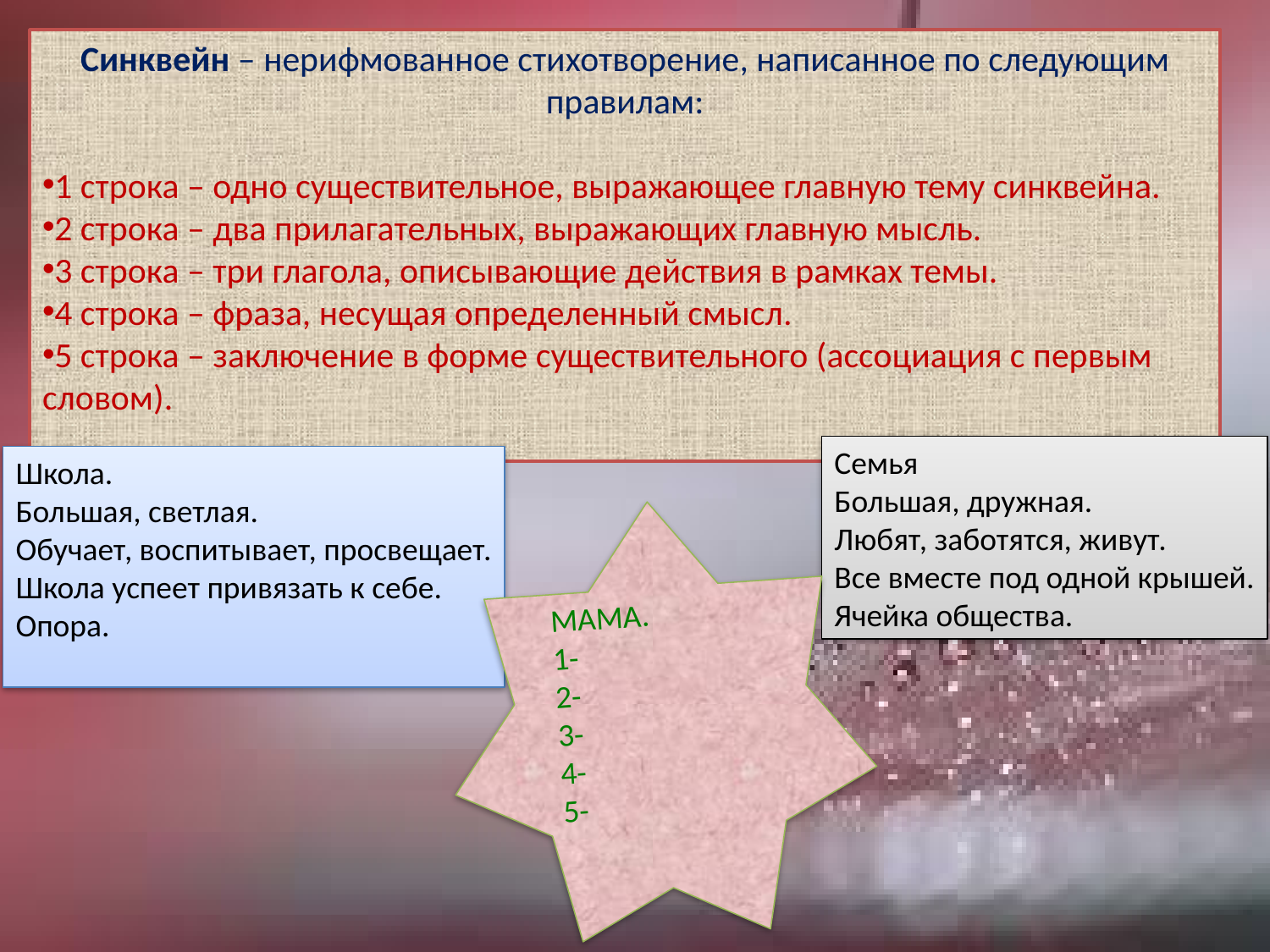

Синквейн – нерифмованное стихотворение, написанное по следующим правилам:

1 строка – одно существительное, выражающее главную тему cинквейна.
2 строка – два прилагательных, выражающих главную мысль.
3 строка – три глагола, описывающие действия в рамках темы.
4 строка – фраза, несущая определенный смысл.
5 строка – заключение в форме существительного (ассоциация с первым словом).

Семья
Большая, дружная.
Любят, заботятся, живут.
Все вместе под одной крышей.
Ячейка общества.
Школа.
Большая, светлая.
Обучает, воспитывает, просвещает.
Школа успеет привязать к себе.
Опора.

МАМА.
1-
2-
3-
4-
5-